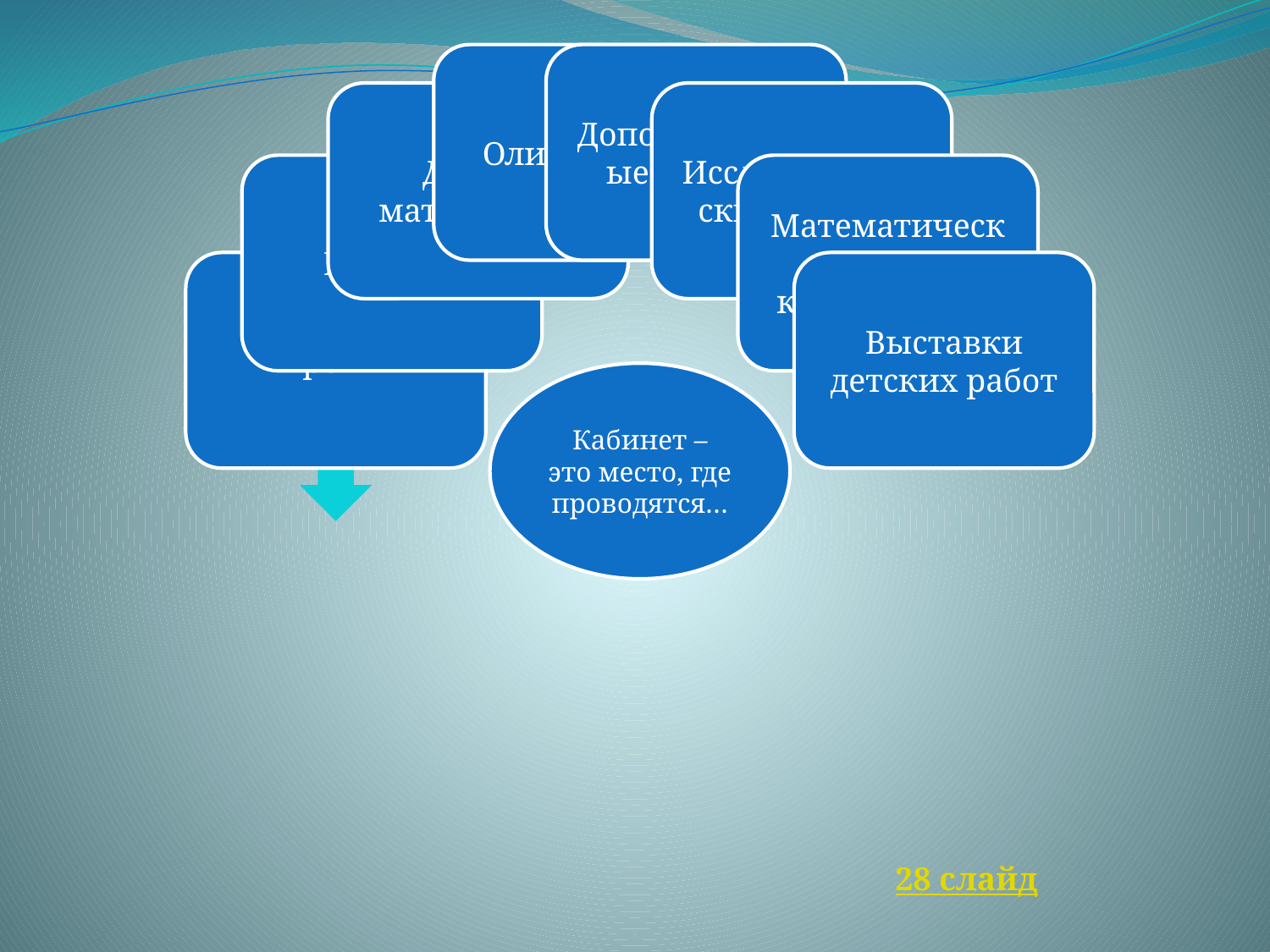

Кабинет – это место, где проводятся…
Уроки
Кружки
Олимпиады
Выставки детских работ
28 слайд